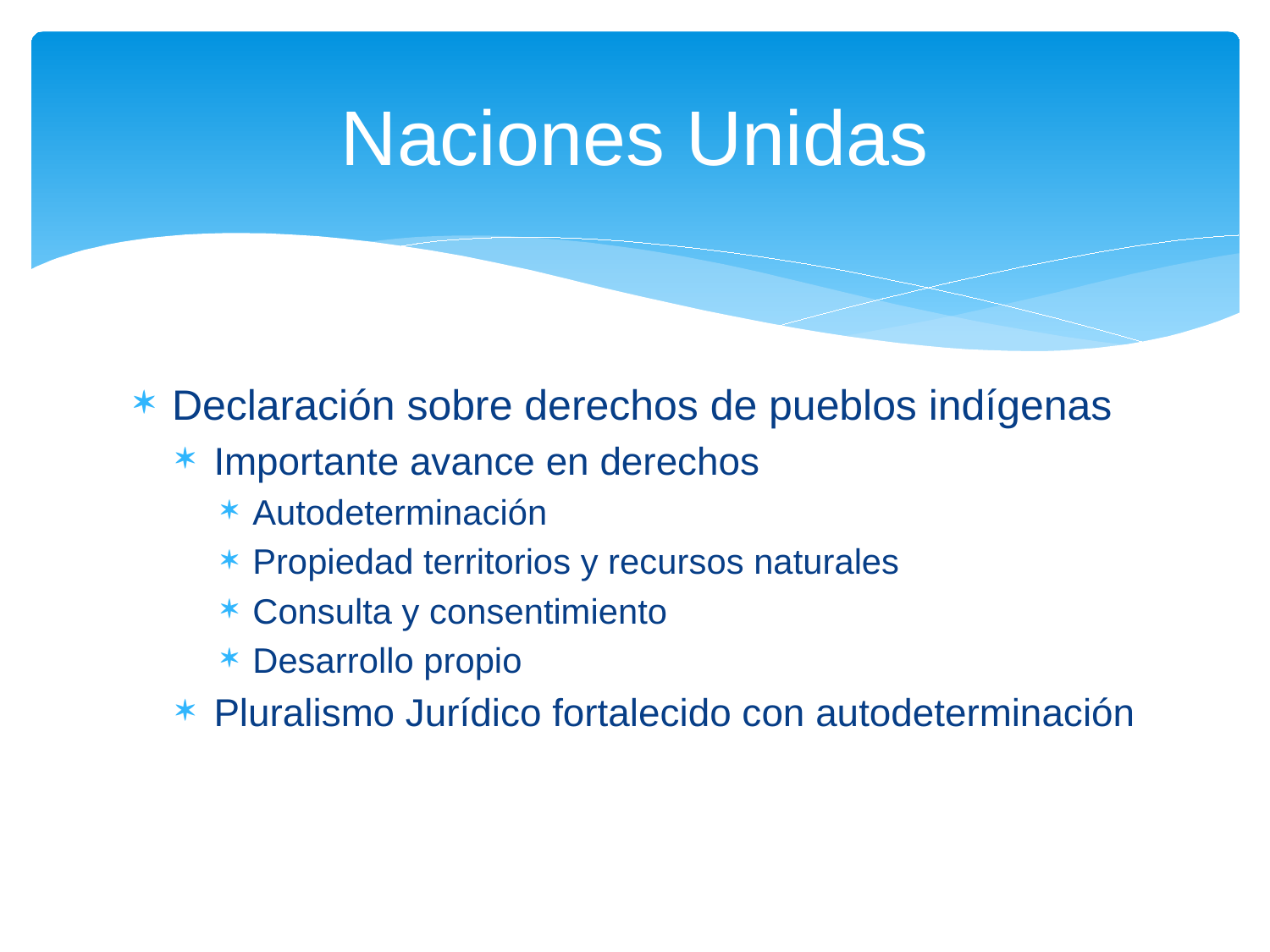

# Naciones Unidas
Declaración sobre derechos de pueblos indígenas
Importante avance en derechos
Autodeterminación
Propiedad territorios y recursos naturales
Consulta y consentimiento
Desarrollo propio
Pluralismo Jurídico fortalecido con autodeterminación